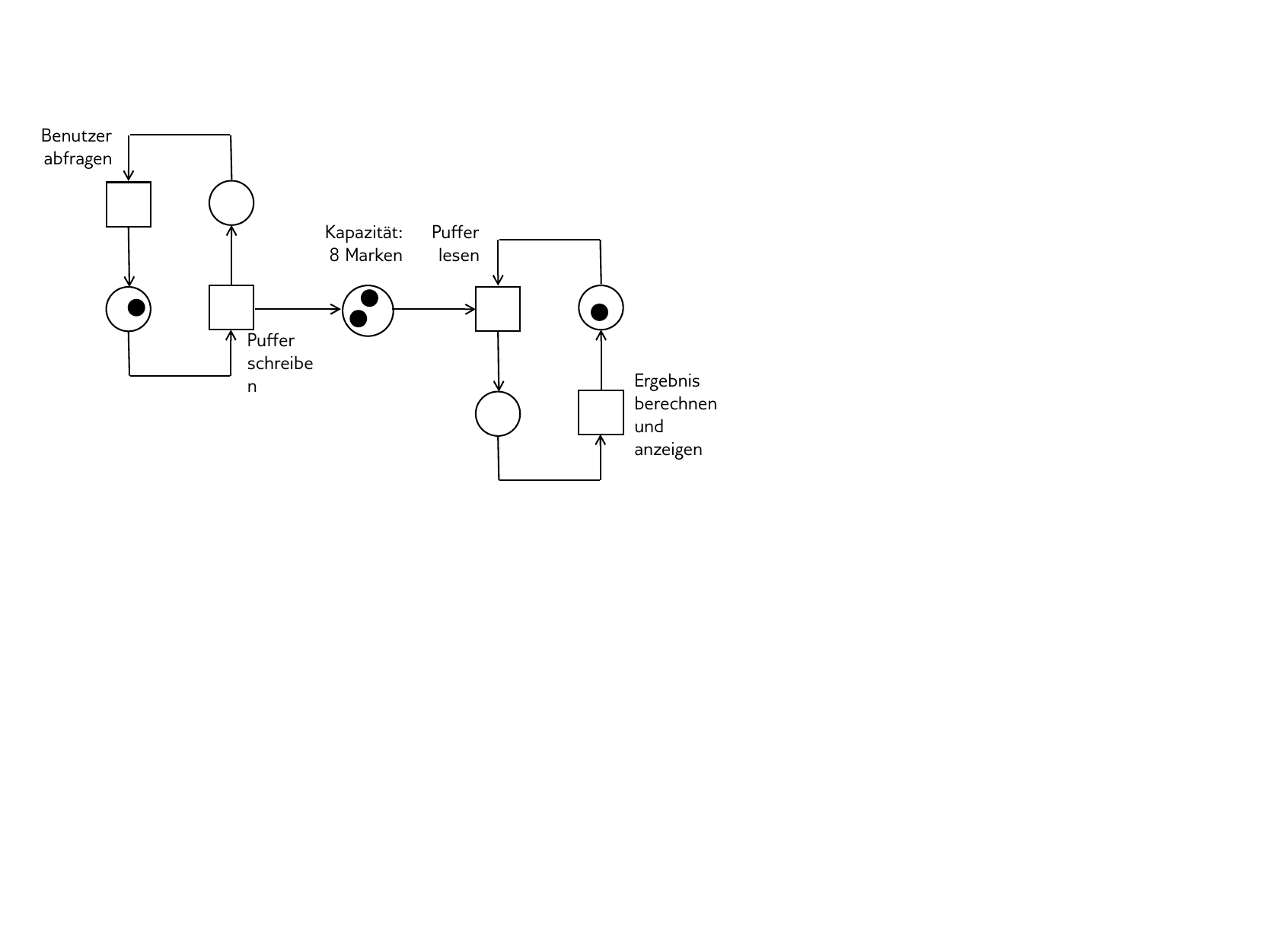

Benutzer abfragen

Kapazität: 8 Marken
Puffer lesen

Puffer schreiben
Ergebnis berechnen und anzeigen